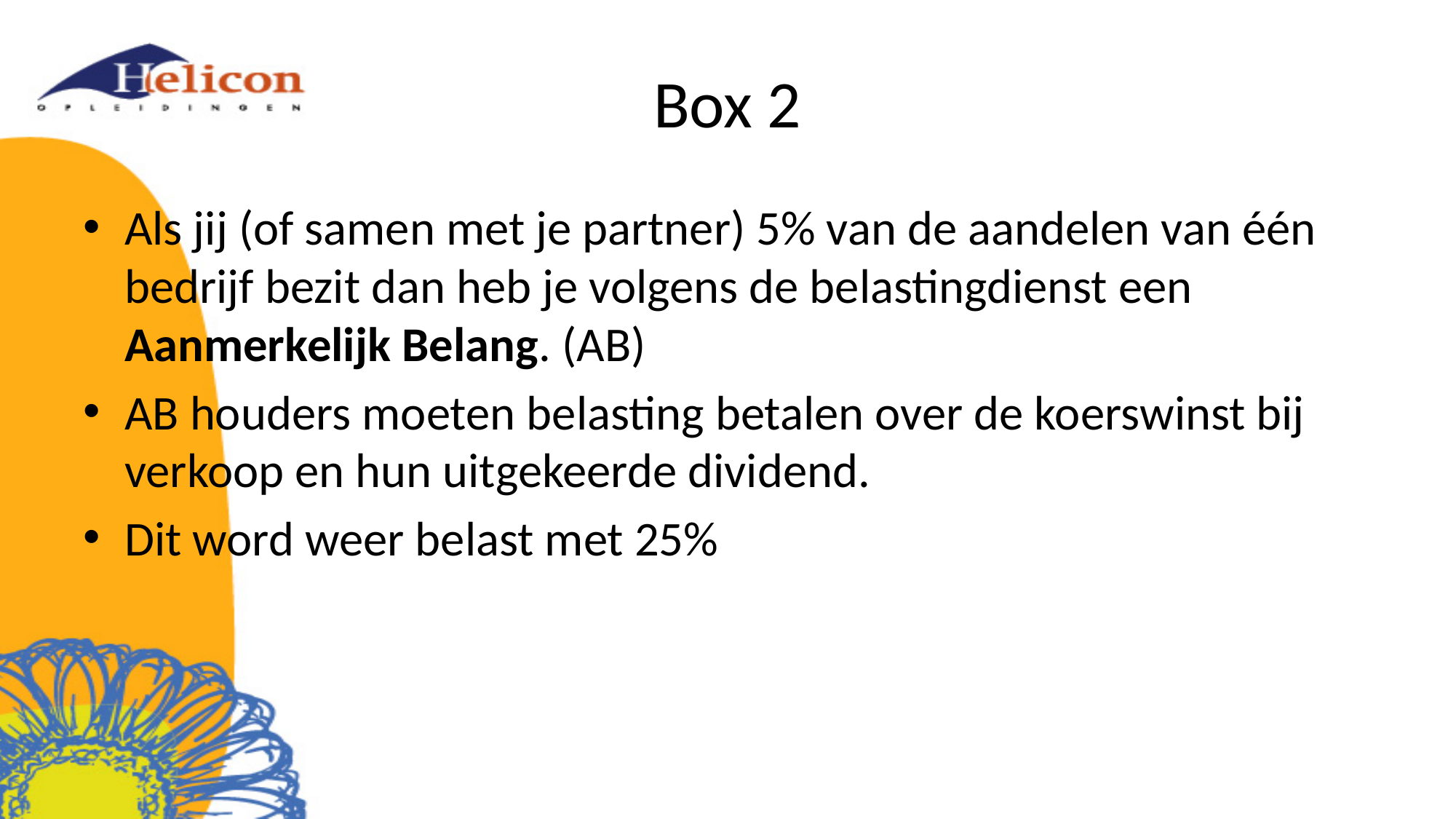

# Box 2
Als jij (of samen met je partner) 5% van de aandelen van één bedrijf bezit dan heb je volgens de belastingdienst een Aanmerkelijk Belang. (AB)
AB houders moeten belasting betalen over de koerswinst bij verkoop en hun uitgekeerde dividend.
Dit word weer belast met 25%